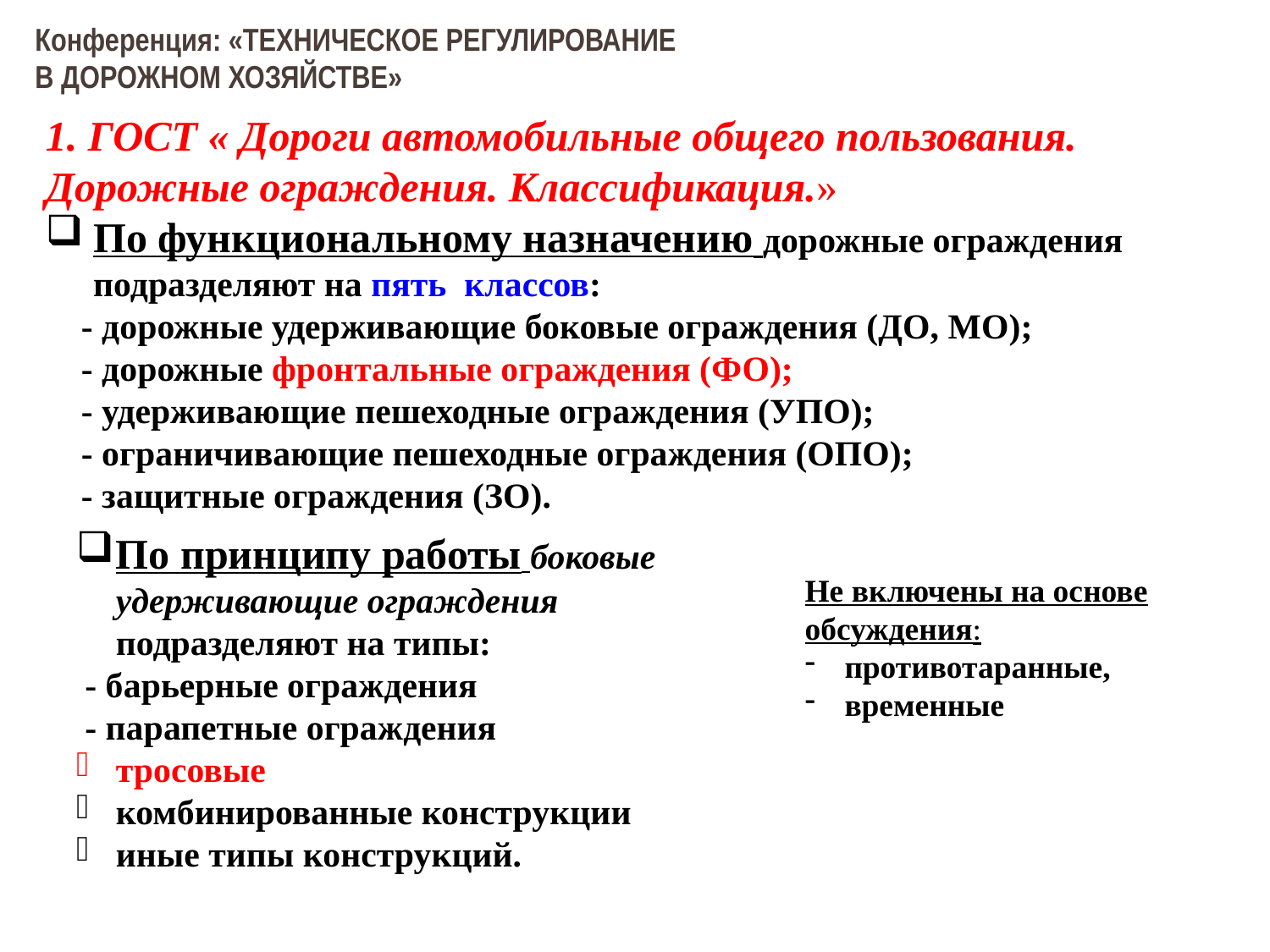

Конференция: «ТЕХНИЧЕСКОЕ РЕГУЛИРОВАНИЕ
В ДОРОЖНОМ ХОЗЯЙСТВЕ»
1. ГОСТ « Дороги автомобильные общего пользования. Дорожные ограждения. Классификация.»
По функциональному назначению дорожные ограждения подразделяют на пять  классов:
    - дорожные удерживающие боковые ограждения (ДО, МО);
    - дорожные фронтальные ограждения (ФО);
    - удерживающие пешеходные ограждения (УПО);
    - ограничивающие пешеходные ограждения (ОПО);
    - защитные ограждения (ЗО).

По принципу работы боковые удерживающие ограждения подразделяют на типы:
 - барьерные ограждения
 - парапетные ограждения
тросовые
комбинированные конструкции
иные типы конструкций.
Не включены на основе обсуждения:
противотаранные,
временные